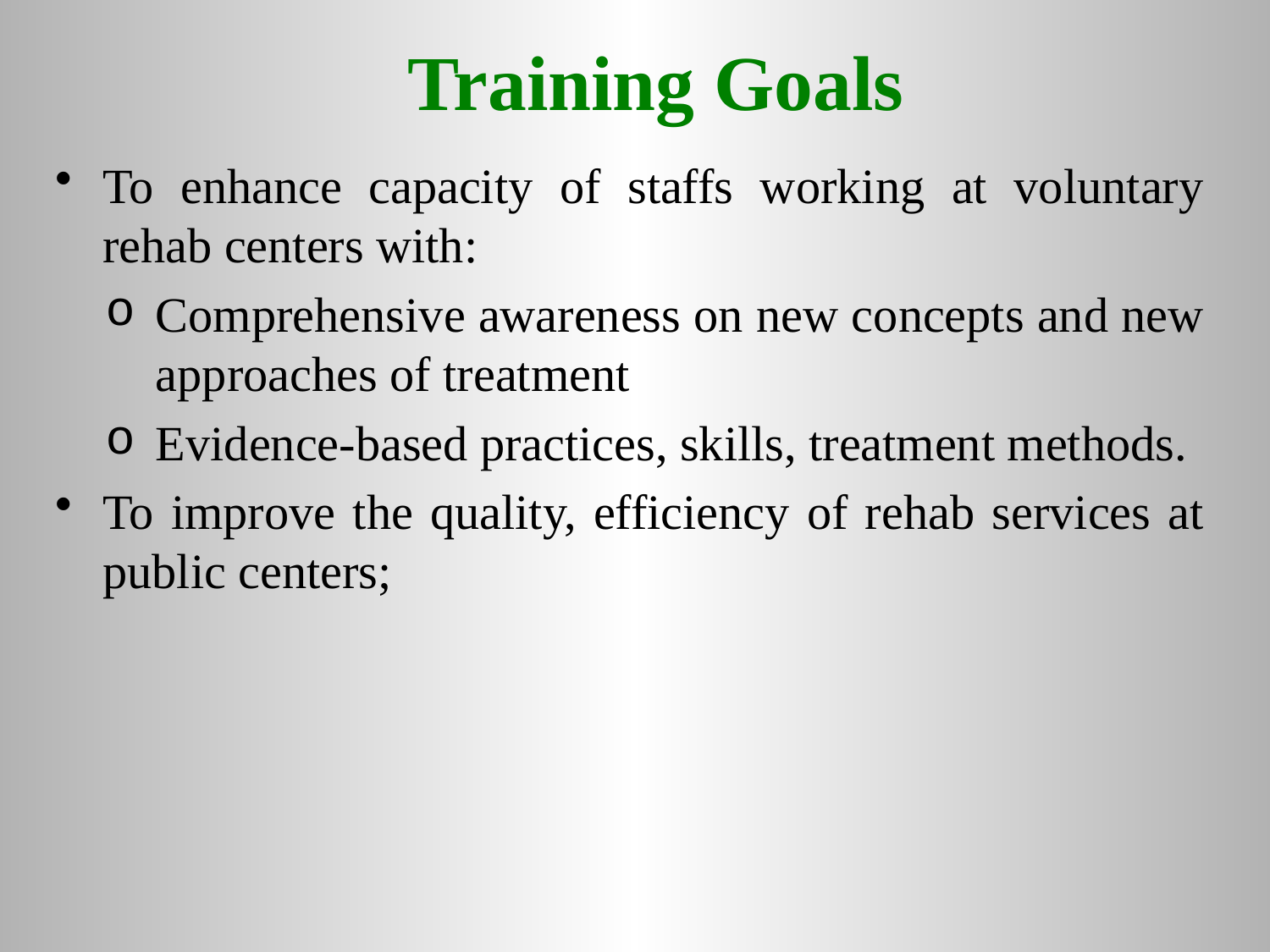

# Training Goals
To enhance capacity of staffs working at voluntary rehab centers with:
Comprehensive awareness on new concepts and new approaches of treatment
Evidence-based practices, skills, treatment methods.
To improve the quality, efficiency of rehab services at public centers;